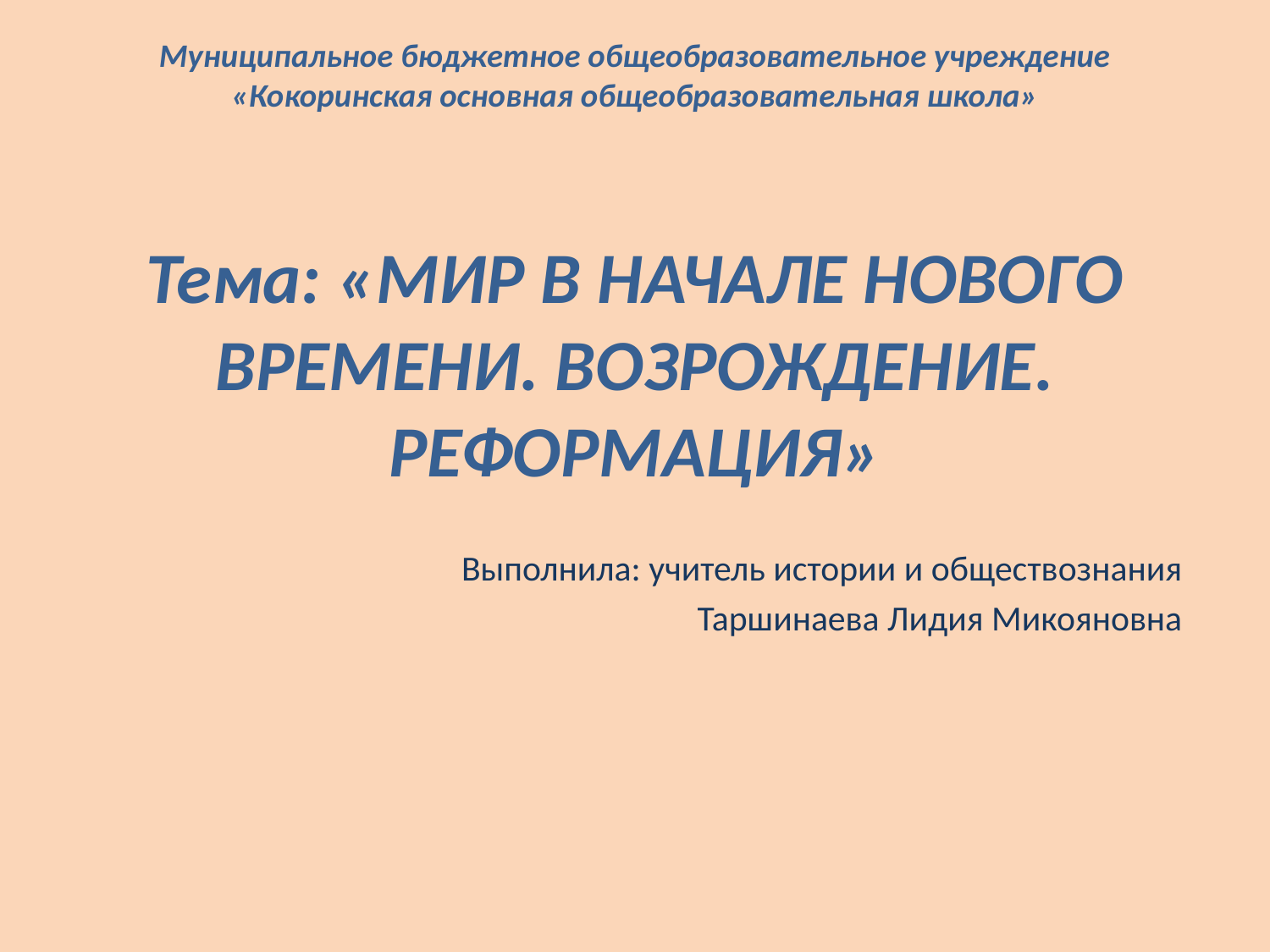

# Муниципальное бюджетное общеобразовательное учреждение «Кокоринская основная общеобразовательная школа» Тема: «МИР В НАЧАЛЕ НОВОГО ВРЕМЕНИ. ВОЗРОЖДЕНИЕ. РЕФОРМАЦИЯ»
Выполнила: учитель истории и обществознания
Таршинаева Лидия Микояновна